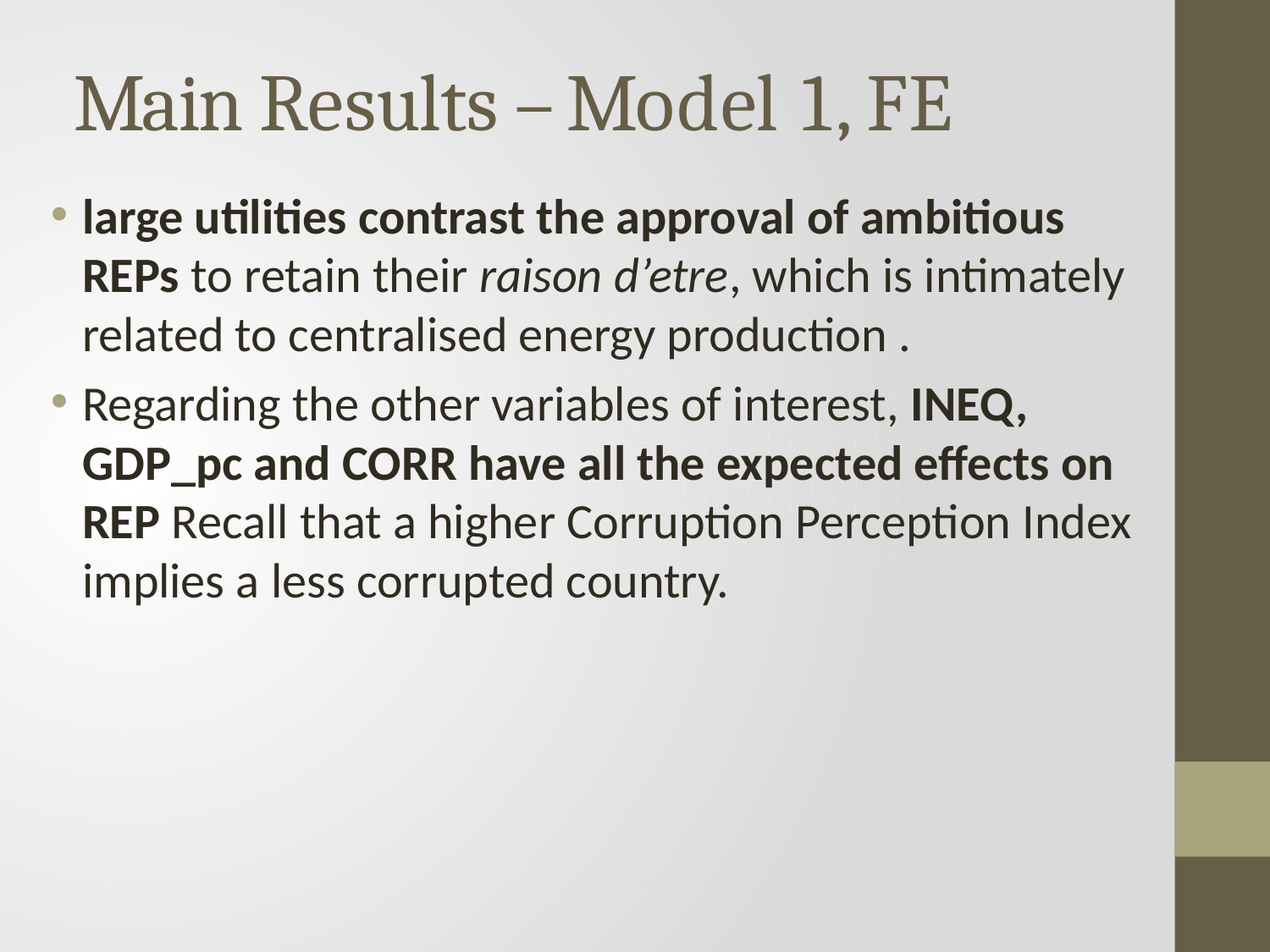

# Main Results – Model 1, FE
large utilities contrast the approval of ambitious REPs to retain their raison d’etre, which is intimately related to centralised energy production .
Regarding the other variables of interest, INEQ, GDP_pc and CORR have all the expected effects on REP Recall that a higher Corruption Perception Index implies a less corrupted country.